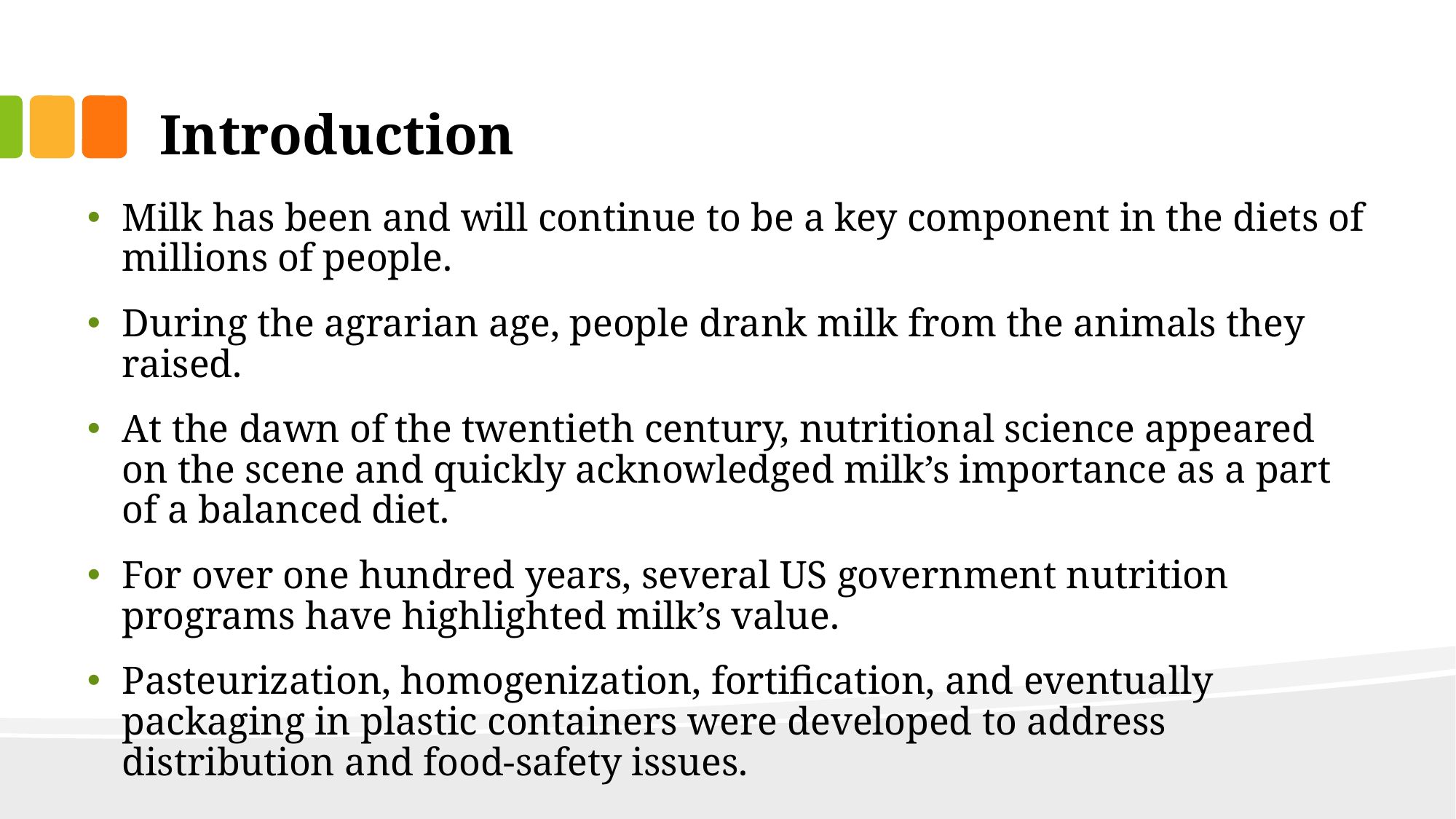

# Introduction
Milk has been and will continue to be a key component in the diets of millions of people.
During the agrarian age, people drank milk from the animals they raised.
At the dawn of the twentieth century, nutritional science appeared on the scene and quickly acknowledged milk’s importance as a part of a balanced diet.
For over one hundred years, several US government nutrition programs have highlighted milk’s value.
Pasteurization, homogenization, fortification, and eventually packaging in plastic containers were developed to address distribution and food-safety issues.